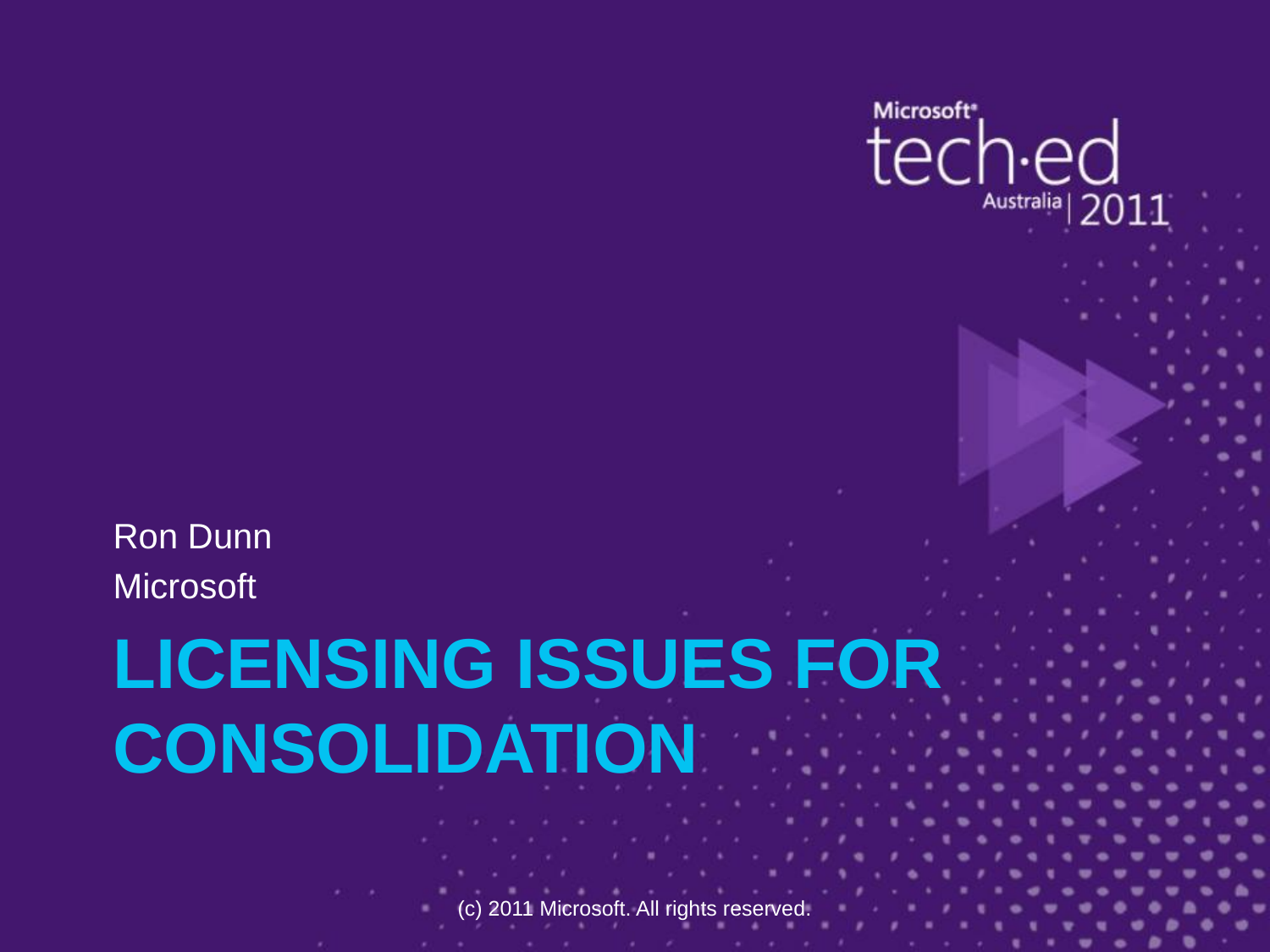

Ron Dunn
Microsoft
# Licensing Issues for Consolidation
(c) 2011 Microsoft. All rights reserved.